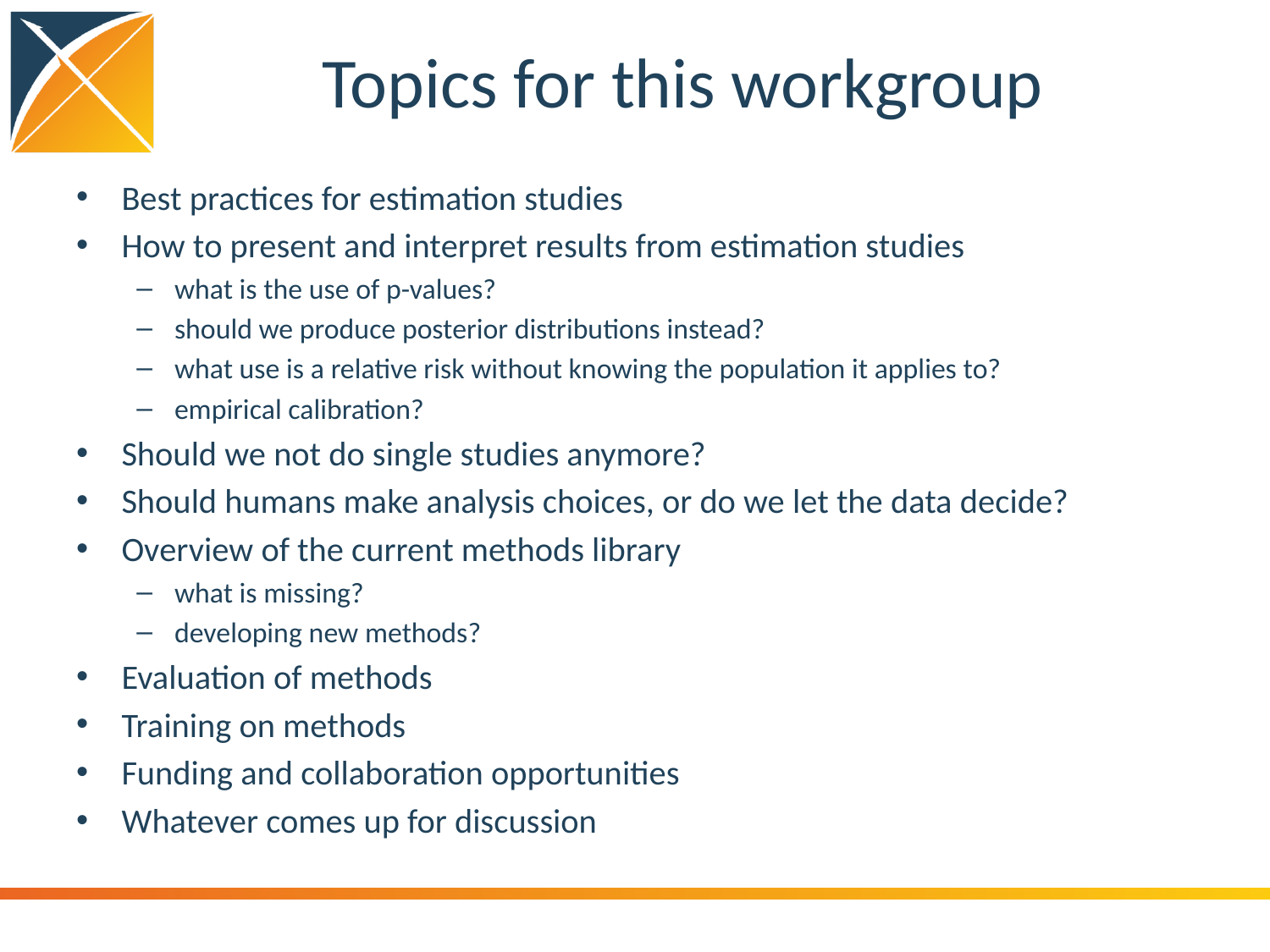

# Topics for this workgroup
Best practices for estimation studies
How to present and interpret results from estimation studies
what is the use of p-values?
should we produce posterior distributions instead?
what use is a relative risk without knowing the population it applies to?
empirical calibration?
Should we not do single studies anymore?
Should humans make analysis choices, or do we let the data decide?
Overview of the current methods library
what is missing?
developing new methods?
Evaluation of methods
Training on methods
Funding and collaboration opportunities
Whatever comes up for discussion